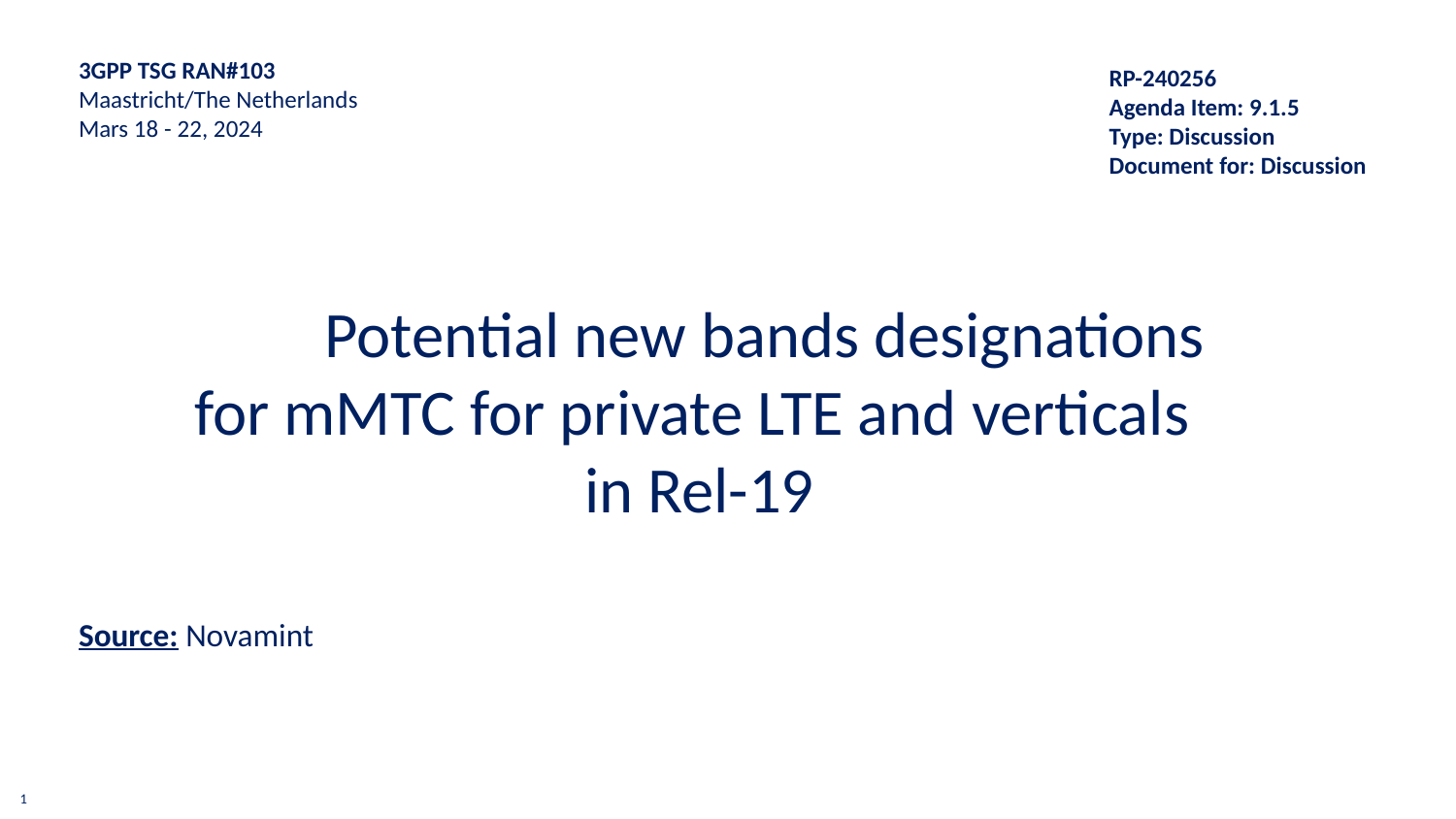

3GPP TSG RAN#103
Maastricht/The Netherlands
Mars 18 - 22, 2024
RP-240256
Agenda Item: 9.1.5
Type: Discussion
Document for: Discussion
	Potential new bands designations
for mMTC for private LTE and verticals
in Rel-19
Source: Novamint